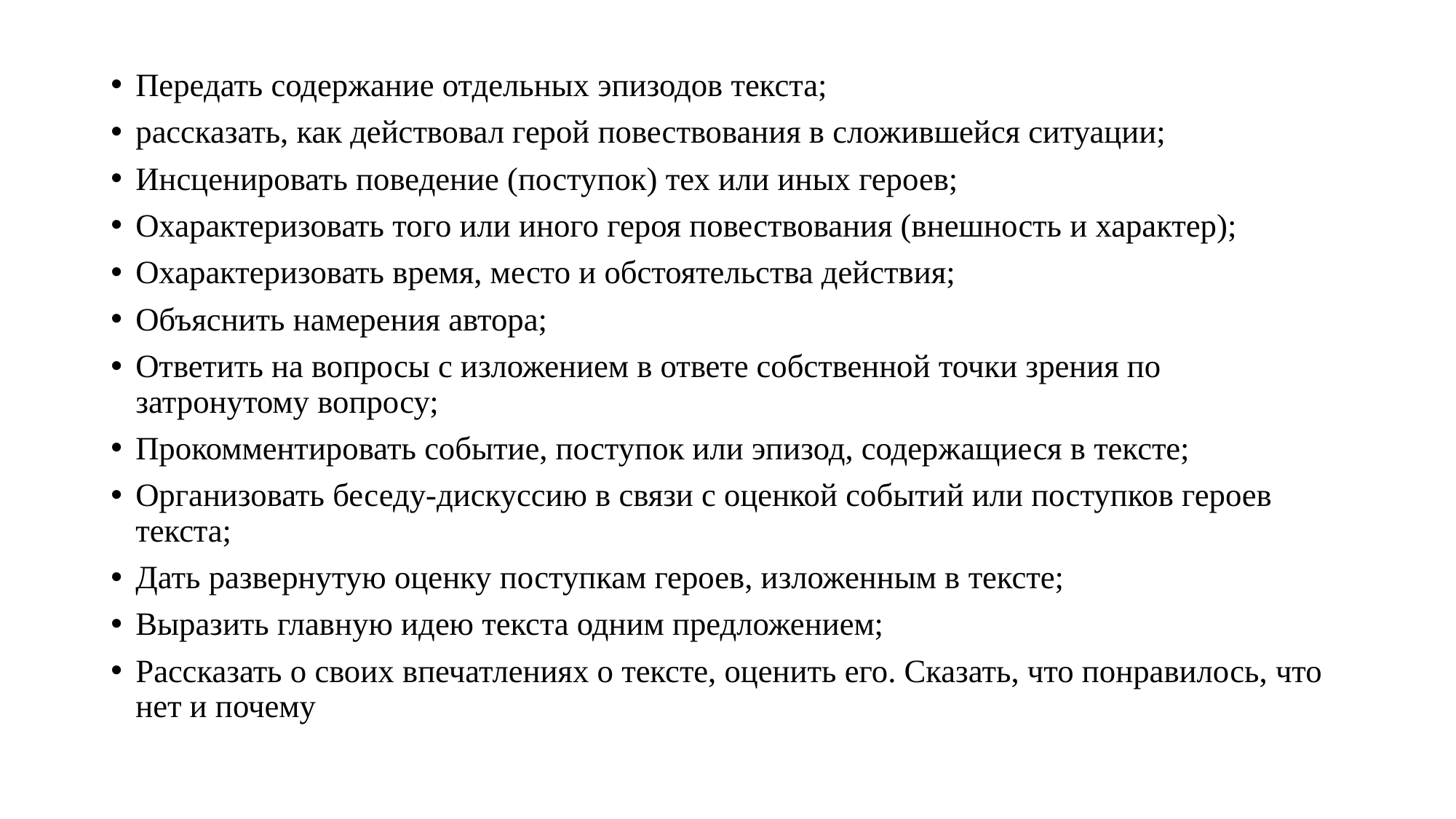

#
Передать содержание отдельных эпизодов текста;
рассказать, как действовал герой повествования в сложившейся ситуации;
Инсценировать поведение (поступок) тех или иных героев;
Охарактеризовать того или иного героя повествования (внешность и характер);
Охарактеризовать время, место и обстоятельства действия;
Объяснить намерения автора;
Ответить на вопросы с изложением в ответе собственной точки зрения по затронутому вопросу;
Прокомментировать событие, поступок или эпизод, содержащиеся в тексте;
Организовать беседу-дискуссию в связи с оценкой событий или поступков героев текста;
Дать развернутую оценку поступкам героев, изложенным в тексте;
Выразить главную идею текста одним предложением;
Рассказать о своих впечатлениях о тексте, оценить его. Сказать, что понравилось, что нет и почему